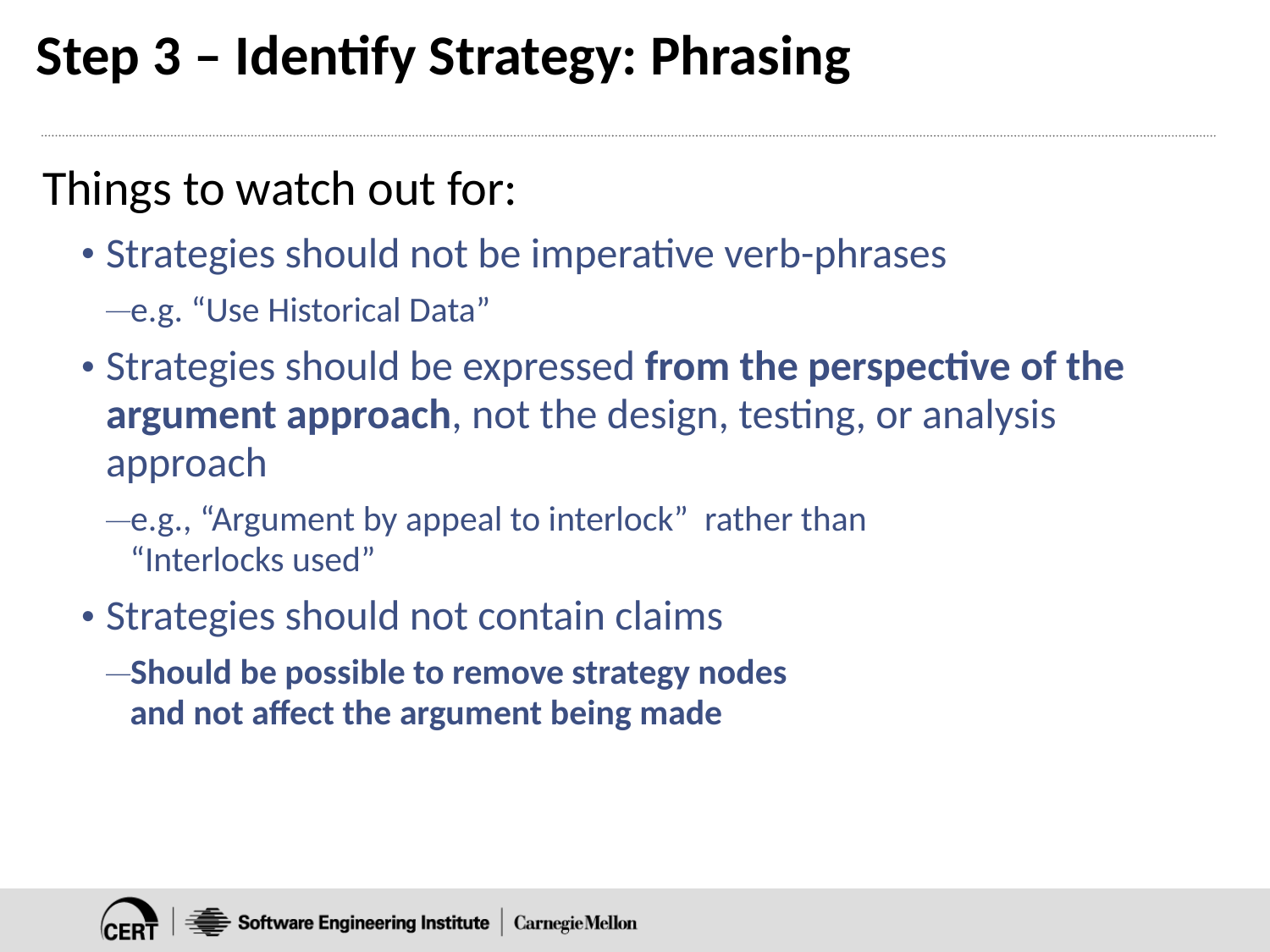

# Step 3 – Identify Strategy: Phrasing
Things to watch out for:
Strategies should not be imperative verb-phrases
e.g. “Use Historical Data”
Strategies should be expressed from the perspective of the argument approach, not the design, testing, or analysis approach
e.g., “Argument by appeal to interlock”  rather than
“Interlocks used”
Strategies should not contain claims
Should be possible to remove strategy nodes
and not affect the argument being made